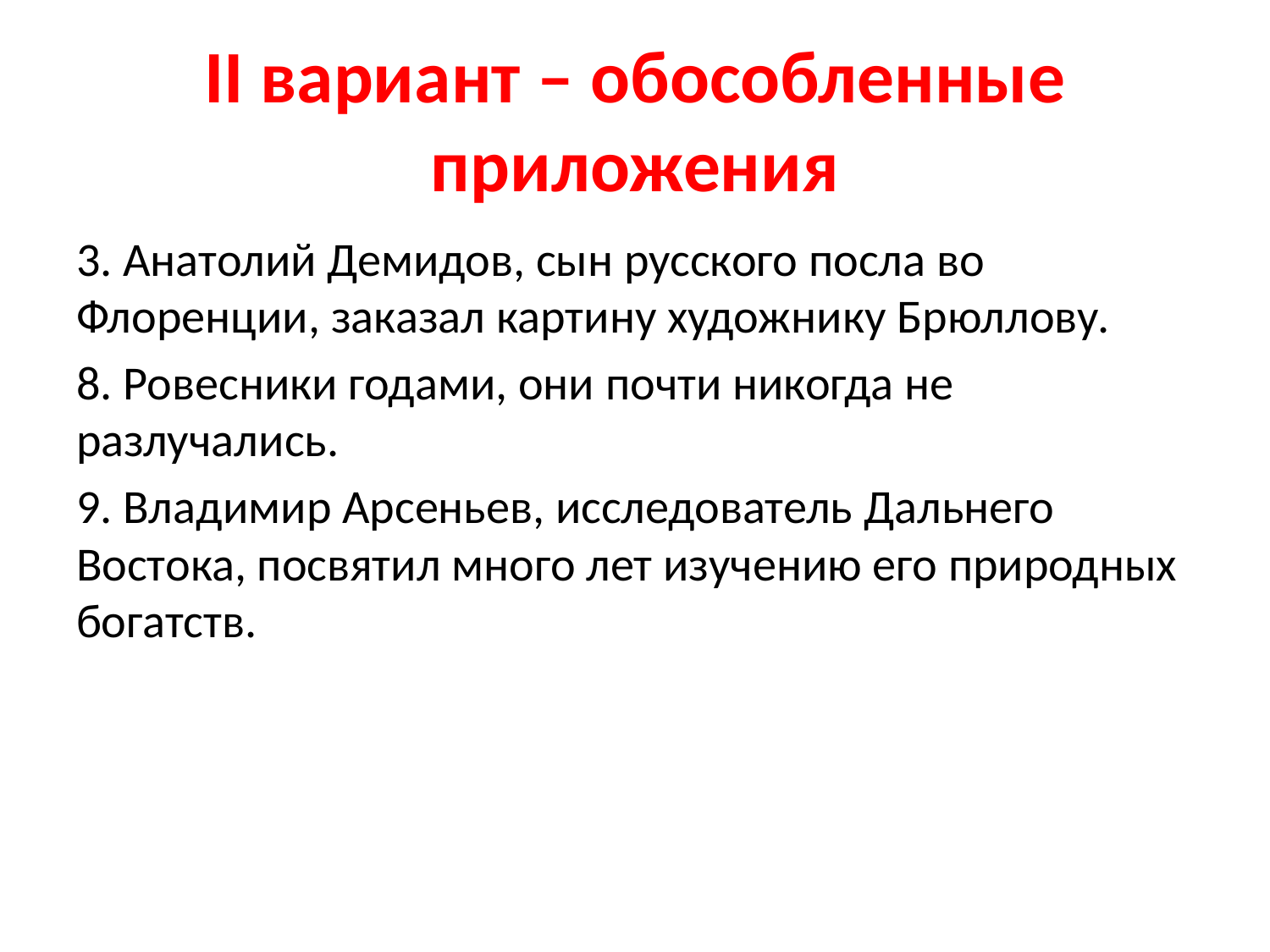

# II вариант – обособленные приложения
3. Анатолий Демидов, сын русского посла во Флоренции, заказал картину художнику Брюллову.
8. Ровесники годами, они почти никогда не разлучались.
9. Владимир Арсеньев, исследователь Дальнего Востока, посвятил много лет изучению его природных богатств.